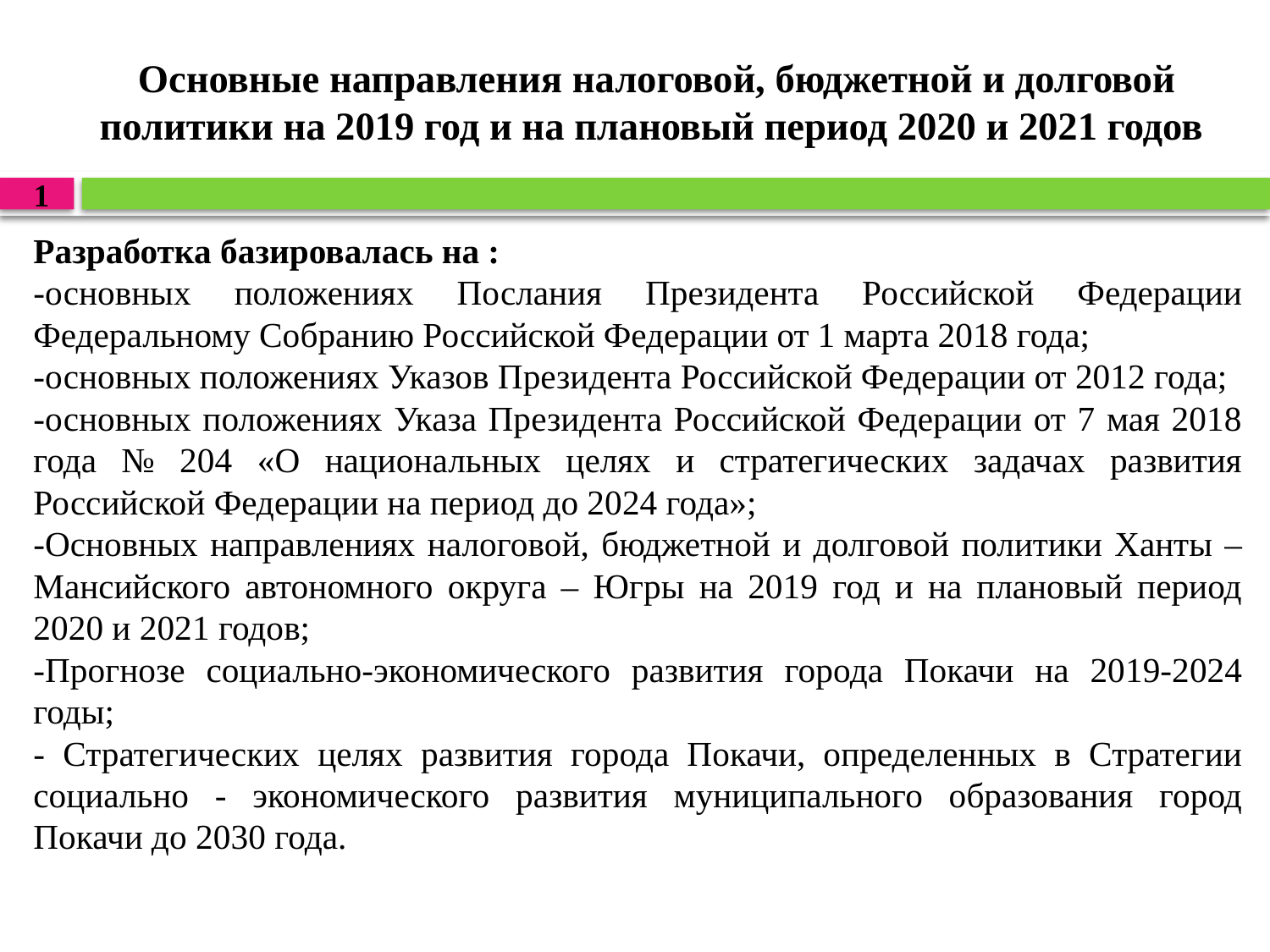

# Основные направления налоговой, бюджетной и долговой политики на 2019 год и на плановый период 2020 и 2021 годов
1
Разработка базировалась на :
-основных положениях Послания Президента Российской Федерации Федеральному Собранию Российской Федерации от 1 марта 2018 года;
-основных положениях Указов Президента Российской Федерации от 2012 года;
-основных положениях Указа Президента Российской Федерации от 7 мая 2018 года № 204 «О национальных целях и стратегических задачах развития Российской Федерации на период до 2024 года»;
-Основных направлениях налоговой, бюджетной и долговой политики Ханты – Мансийского автономного округа – Югры на 2019 год и на плановый период 2020 и 2021 годов;
-Прогнозе социально-экономического развития города Покачи на 2019-2024 годы;
- Стратегических целях развития города Покачи, определенных в Стратегии социально - экономического развития муниципального образования город Покачи до 2030 года.